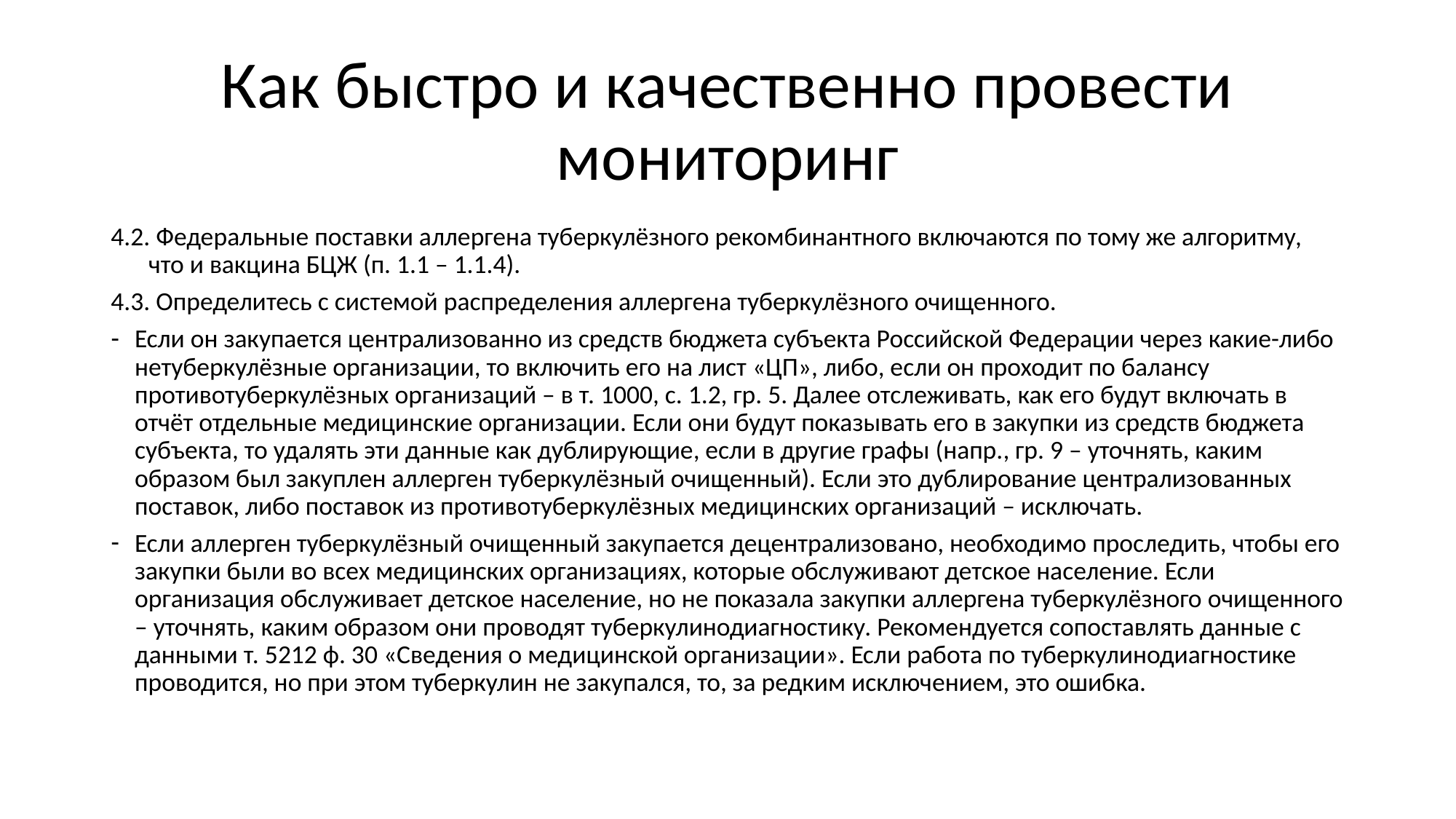

# Как быстро и качественно провести мониторинг
4.2. Федеральные поставки аллергена туберкулёзного рекомбинантного включаются по тому же алгоритму, что и вакцина БЦЖ (п. 1.1 – 1.1.4).
4.3. Определитесь с системой распределения аллергена туберкулёзного очищенного.
Если он закупается централизованно из средств бюджета субъекта Российской Федерации через какие-либо нетуберкулёзные организации, то включить его на лист «ЦП», либо, если он проходит по балансу противотуберкулёзных организаций – в т. 1000, с. 1.2, гр. 5. Далее отслеживать, как его будут включать в отчёт отдельные медицинские организации. Если они будут показывать его в закупки из средств бюджета субъекта, то удалять эти данные как дублирующие, если в другие графы (напр., гр. 9 – уточнять, каким образом был закуплен аллерген туберкулёзный очищенный). Если это дублирование централизованных поставок, либо поставок из противотуберкулёзных медицинских организаций – исключать.
Если аллерген туберкулёзный очищенный закупается децентрализовано, необходимо проследить, чтобы его закупки были во всех медицинских организациях, которые обслуживают детское население. Если организация обслуживает детское население, но не показала закупки аллергена туберкулёзного очищенного – уточнять, каким образом они проводят туберкулинодиагностику. Рекомендуется сопоставлять данные с данными т. 5212 ф. 30 «Сведения о медицинской организации». Если работа по туберкулинодиагностике проводится, но при этом туберкулин не закупался, то, за редким исключением, это ошибка.